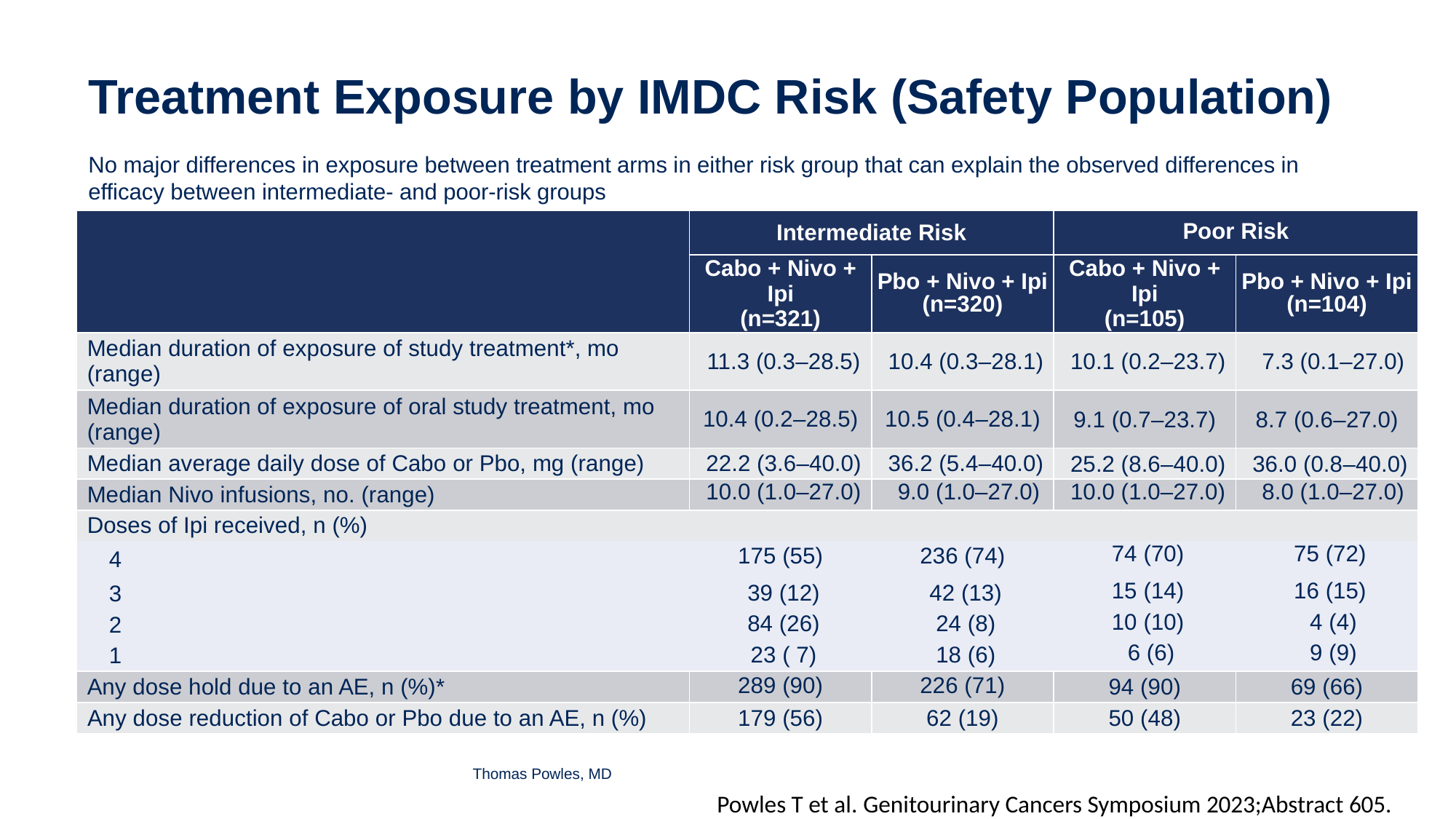

# Treatment Exposure by IMDC Risk (Safety Population)
No major differences in exposure between treatment arms in either risk group that can explain the observed differences in efficacy between intermediate- and poor-risk groups
|  | Intermediate Risk |  | Poor Risk |  |
| --- | --- | --- | --- | --- |
|  | Cabo + Nivo + Ipi (n=321) | Pbo + Nivo + Ipi (n=320) | Cabo + Nivo + Ipi (n=105) | Pbo + Nivo + Ipi (n=104) |
| Median duration of exposure of study treatment\*, mo (range) | 11.3 (0.3–28.5) | 10.4 (0.3–28.1) | 10.1 (0.2–23.7) | 7.3 (0.1–27.0) |
| Median duration of exposure of oral study treatment, mo (range) | 10.4 (0.2–28.5) | 10.5 (0.4–28.1) | 9.1 (0.7–23.7) | 8.7 (0.6–27.0) |
| Median average daily dose of Cabo or Pbo, mg (range) | 22.2 (3.6–40.0) | 36.2 (5.4–40.0) | 25.2 (8.6–40.0) | 36.0 (0.8–40.0) |
| Median Nivo infusions, no. (range) | 10.0 (1.0–27.0) | 9.0 (1.0–27.0) | 10.0 (1.0–27.0) | 8.0 (1.0–27.0) |
| Doses of Ipi received, n (%) |  |  |  |  |
| 4 | 175 (55) | 236 (74) | 74 (70) | 75 (72) |
| 3 | 39 (12) | 42 (13) | 15 (14) | 16 (15) |
| 2 | 84 (26) | 24 (8) | 10 (10) | 4 (4) |
| 1 | 23 ( 7) | 18 (6) | 6 (6) | 9 (9) |
| Any dose hold due to an AE, n (%)\* | 289 (90) | 226 (71) | 94 (90) | 69 (66) |
| Any dose reduction of Cabo or Pbo due to an AE, n (%) | 179 (56) | 62 (19) | 50 (48) | 23 (22) |
Thomas Powles, MD
Powles T et al. Genitourinary Cancers Symposium 2023;Abstract 605.